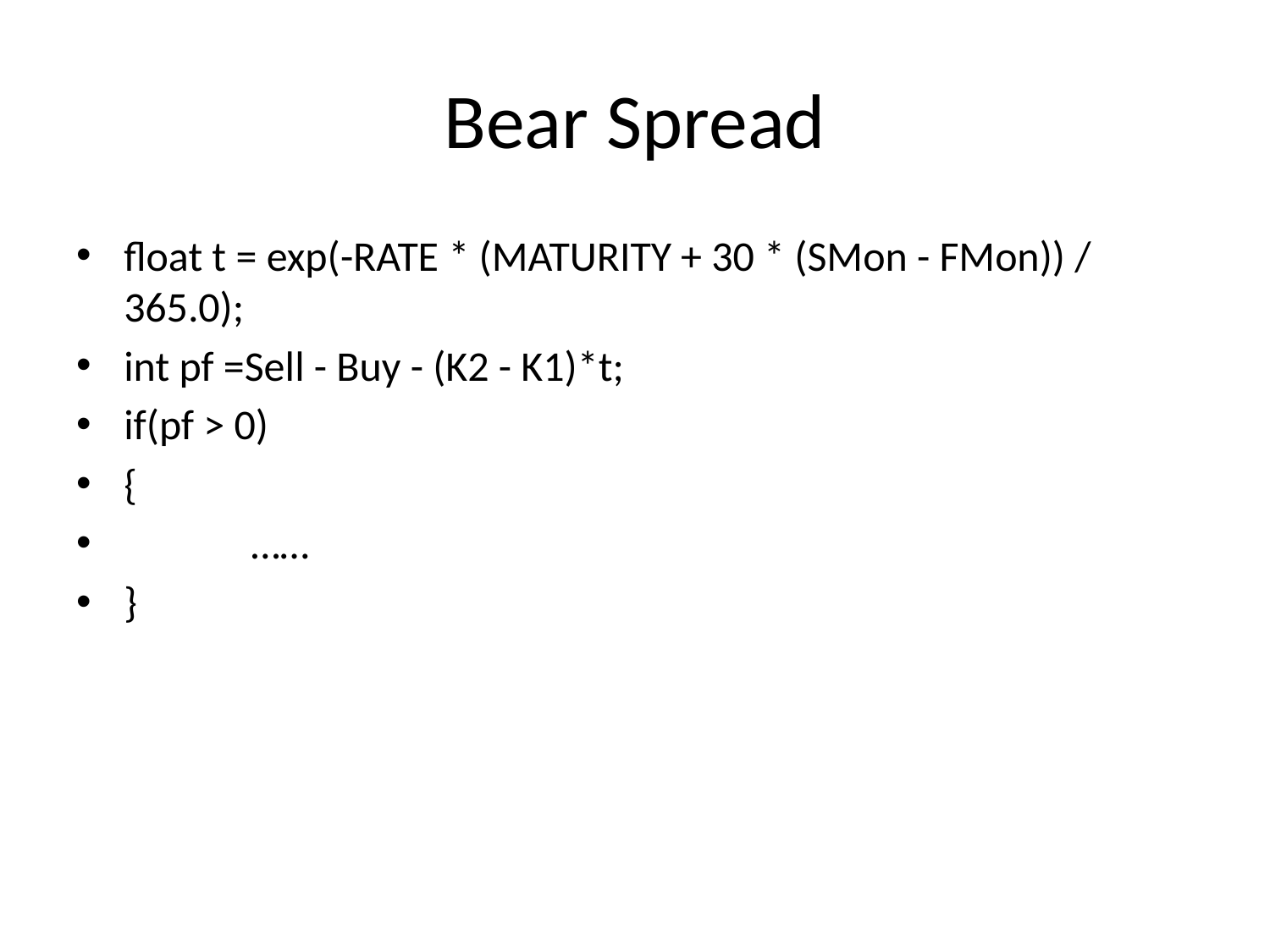

# Bear Spread
float t = exp(-RATE * (MATURITY + 30 * (SMon - FMon)) / 365.0);
int pf =Sell - Buy - (K2 - K1)*t;
if(pf > 0)
{
	……
}